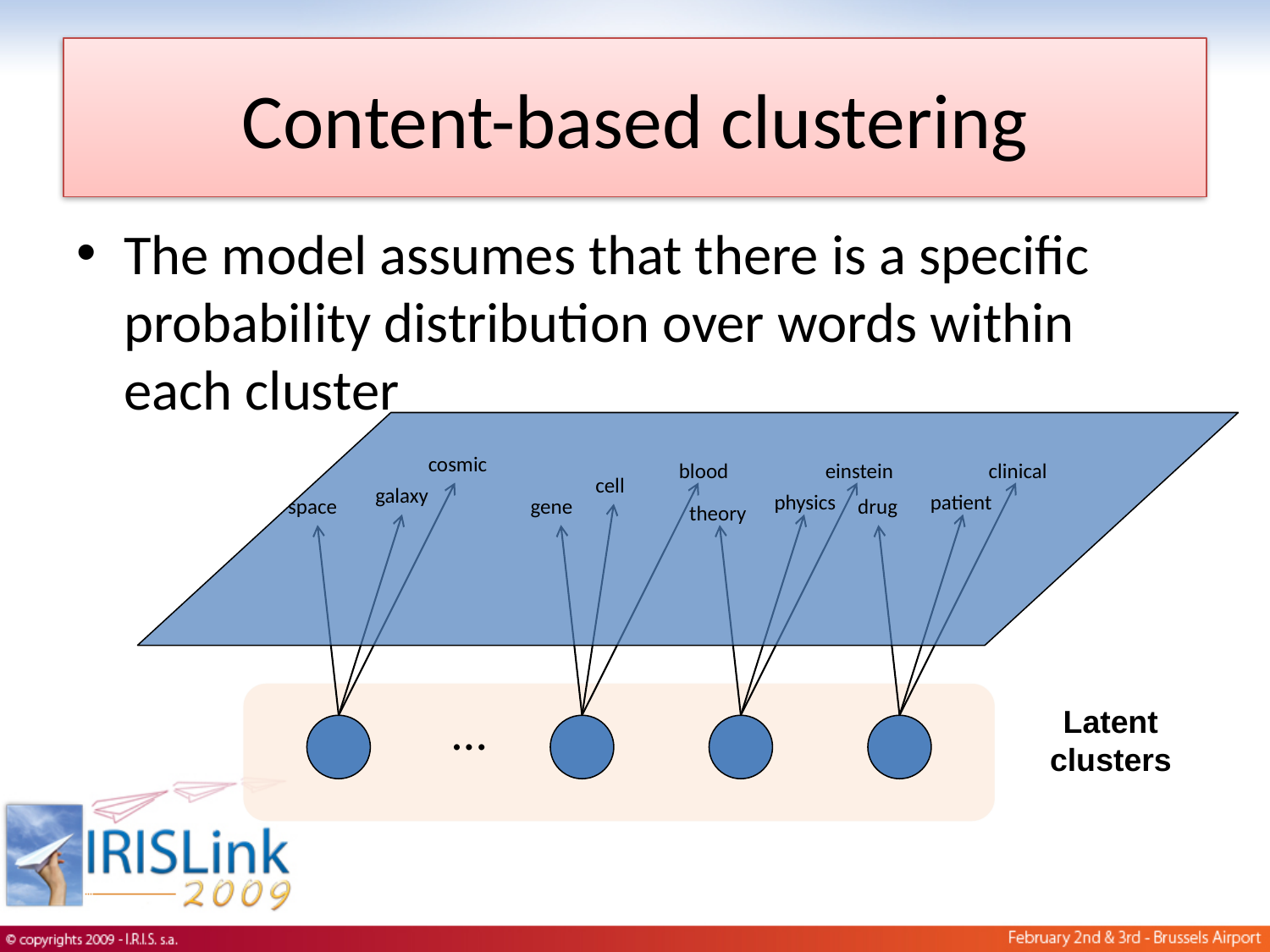

# Content-based clustering
The model assumes that there is a specific probability distribution over words within each cluster

cosmic
blood
einstein
clinical
cell
galaxy
physics
patient
space
gene
drug
theory

…
Latent
clusters